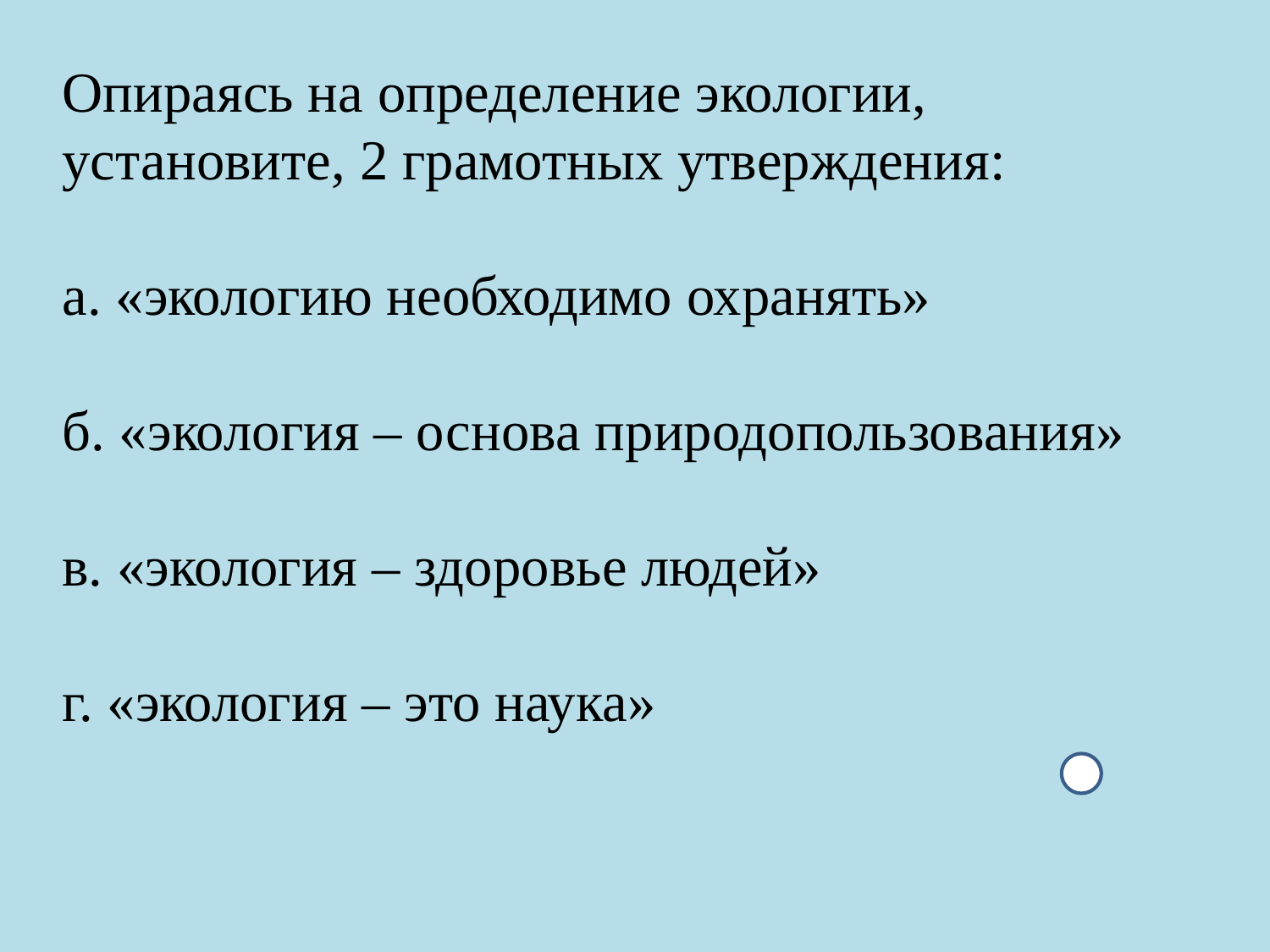

#
Опираясь на определение экологии,
установите, 2 грамотных утверждения:

а. «экологию необходимо охранять»

б. «экология – основа природопользования»

в. «экология – здоровье людей»

г. «экология – это наука»